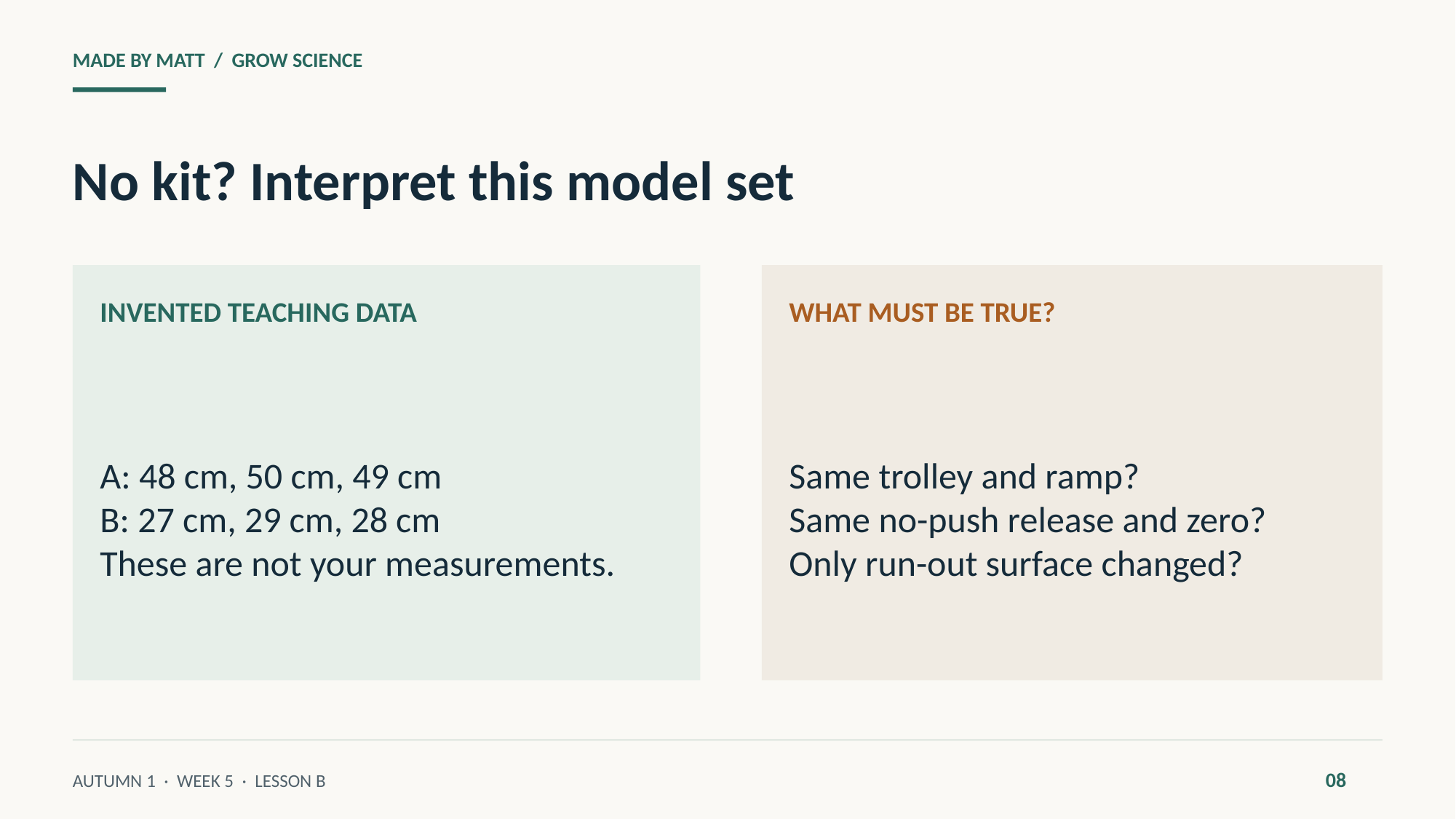

MADE BY MATT  /  GROW SCIENCE

No kit? Interpret this model set
INVENTED TEACHING DATA
WHAT MUST BE TRUE?
A: 48 cm, 50 cm, 49 cm
B: 27 cm, 29 cm, 28 cm
These are not your measurements.
Same trolley and ramp?
Same no-push release and zero?
Only run-out surface changed?

08
AUTUMN 1  ·  WEEK 5  ·  LESSON B